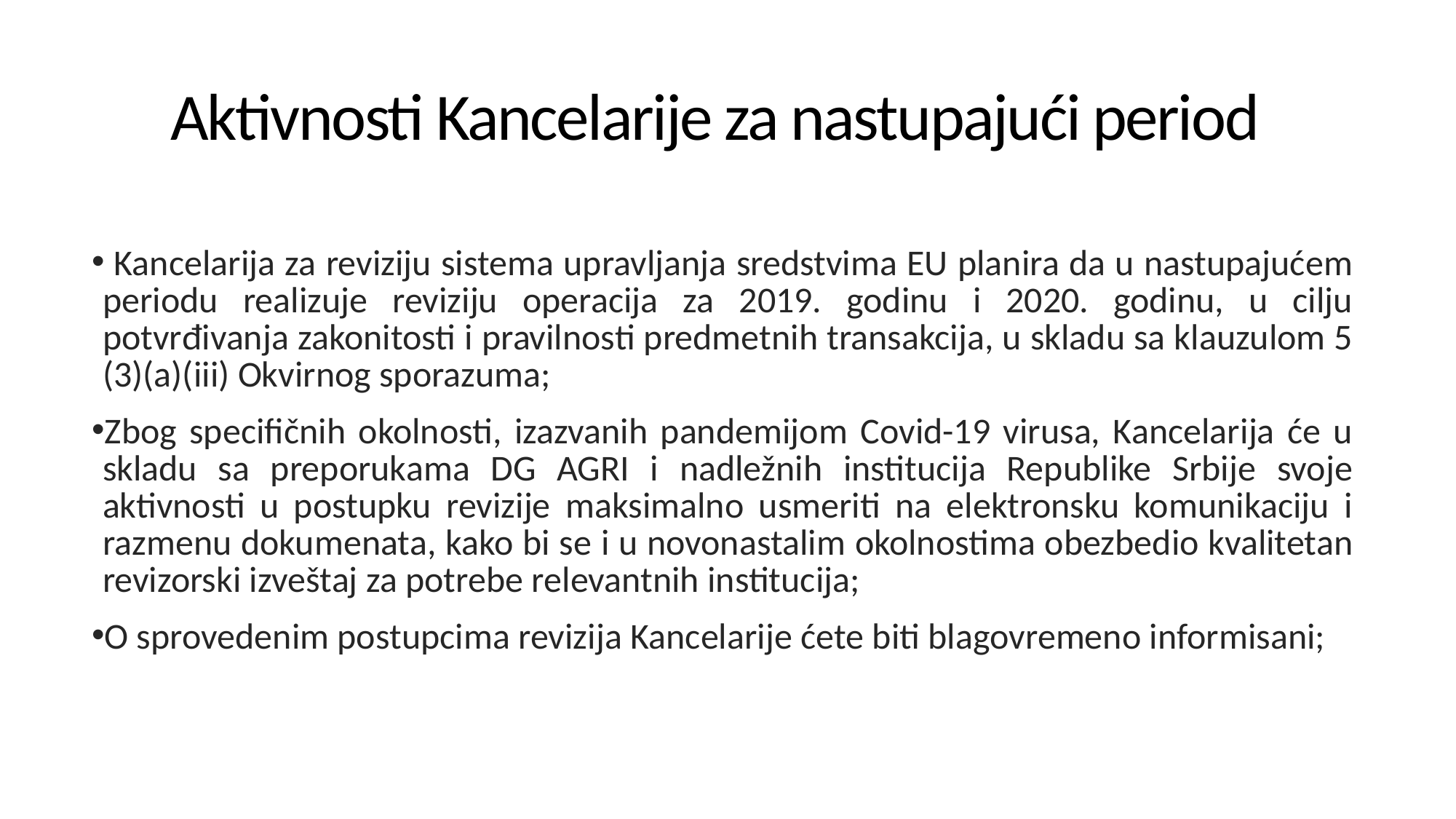

# Aktivnosti Kancelarije za nastupajući period
 Kancelarija za reviziju sistema upravljanja sredstvima EU planira da u nastupajućem periodu realizuje reviziju operacija za 2019. godinu i 2020. godinu, u cilju potvrđivanja zakonitosti i pravilnosti predmetnih transakcija, u skladu sa klauzulom 5 (3)(a)(iii) Okvirnog sporazuma;
Zbog specifičnih okolnosti, izazvanih pandemijom Covid-19 virusa, Kancelarija će u skladu sa preporukama DG AGRI i nadležnih institucija Republike Srbije svoje aktivnosti u postupku revizije maksimalno usmeriti na elektronsku komunikaciju i razmenu dokumenata, kako bi se i u novonastalim okolnostima obezbedio kvalitetan revizorski izveštaj za potrebe relevantnih institucija;
O sprovedenim postupcima revizija Kancelarije ćete biti blagovremeno informisani;